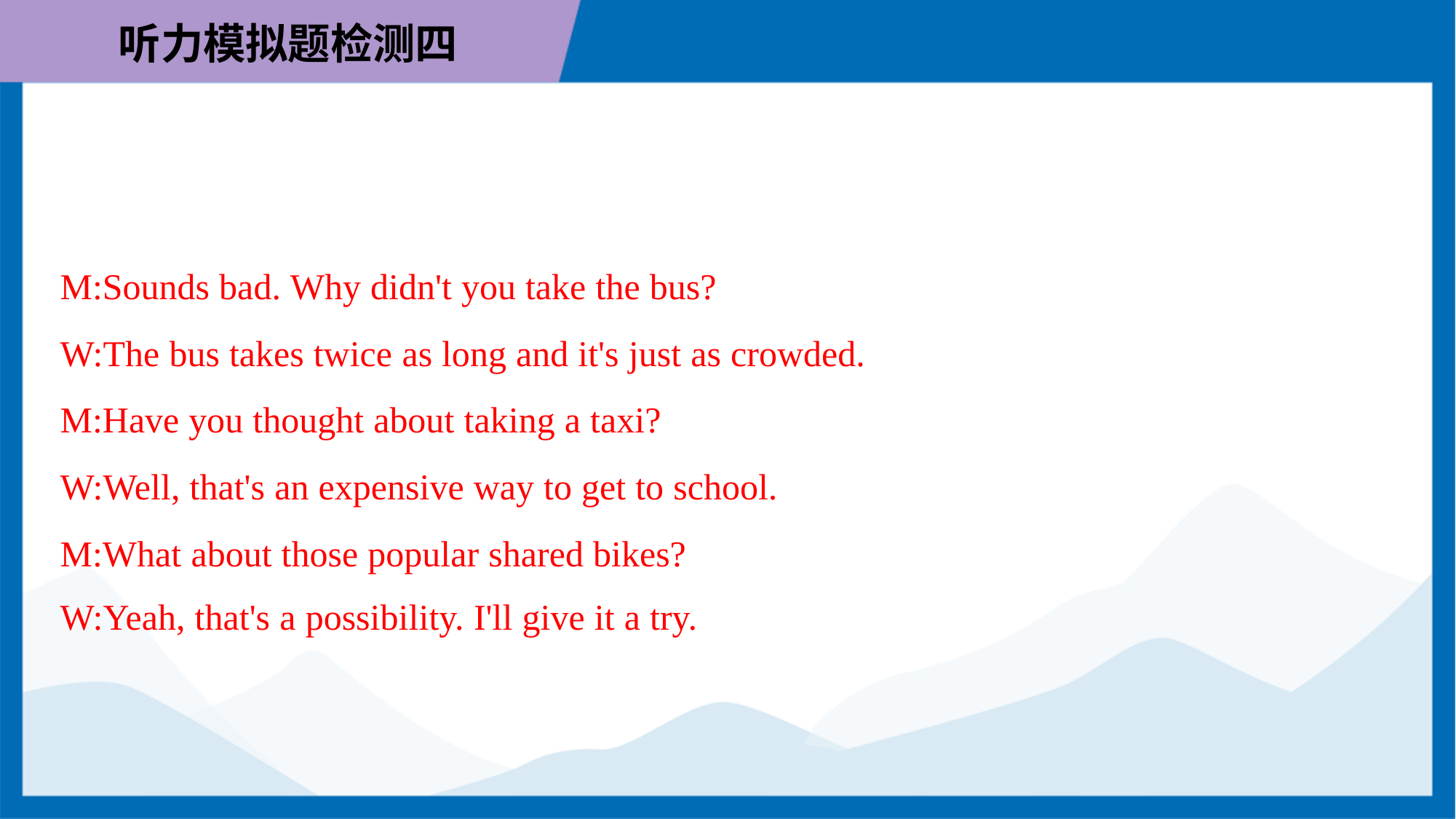

M:Sounds bad. Why didn't you take the bus?
W:The bus takes twice as long and it's just as crowded.
M:Have you thought about taking a taxi?
W:Well, that's an expensive way to get to school.
M:What about those popular shared bikes?
W:Yeah, that's a possibility. I'll give it a try.